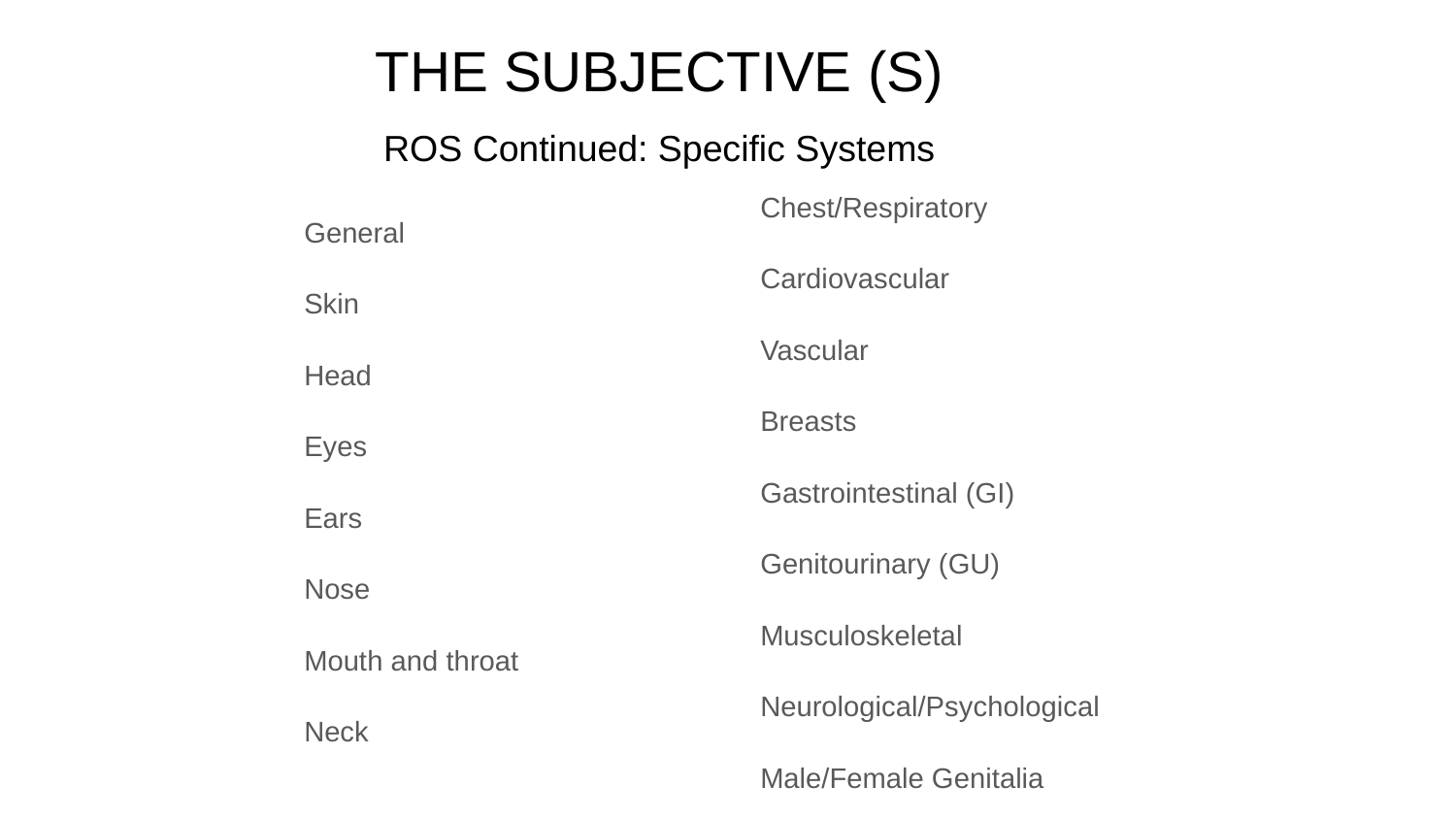

# THE SUBJECTIVE (S)

ROS Continued: Specific Systems
Chest/Respiratory
Cardiovascular
Vascular
Breasts
Gastrointestinal (GI)
Genitourinary (GU)
Musculoskeletal
Neurological/Psychological
Male/Female Genitalia
General
Skin
Head
Eyes
Ears
Nose
Mouth and throat
Neck